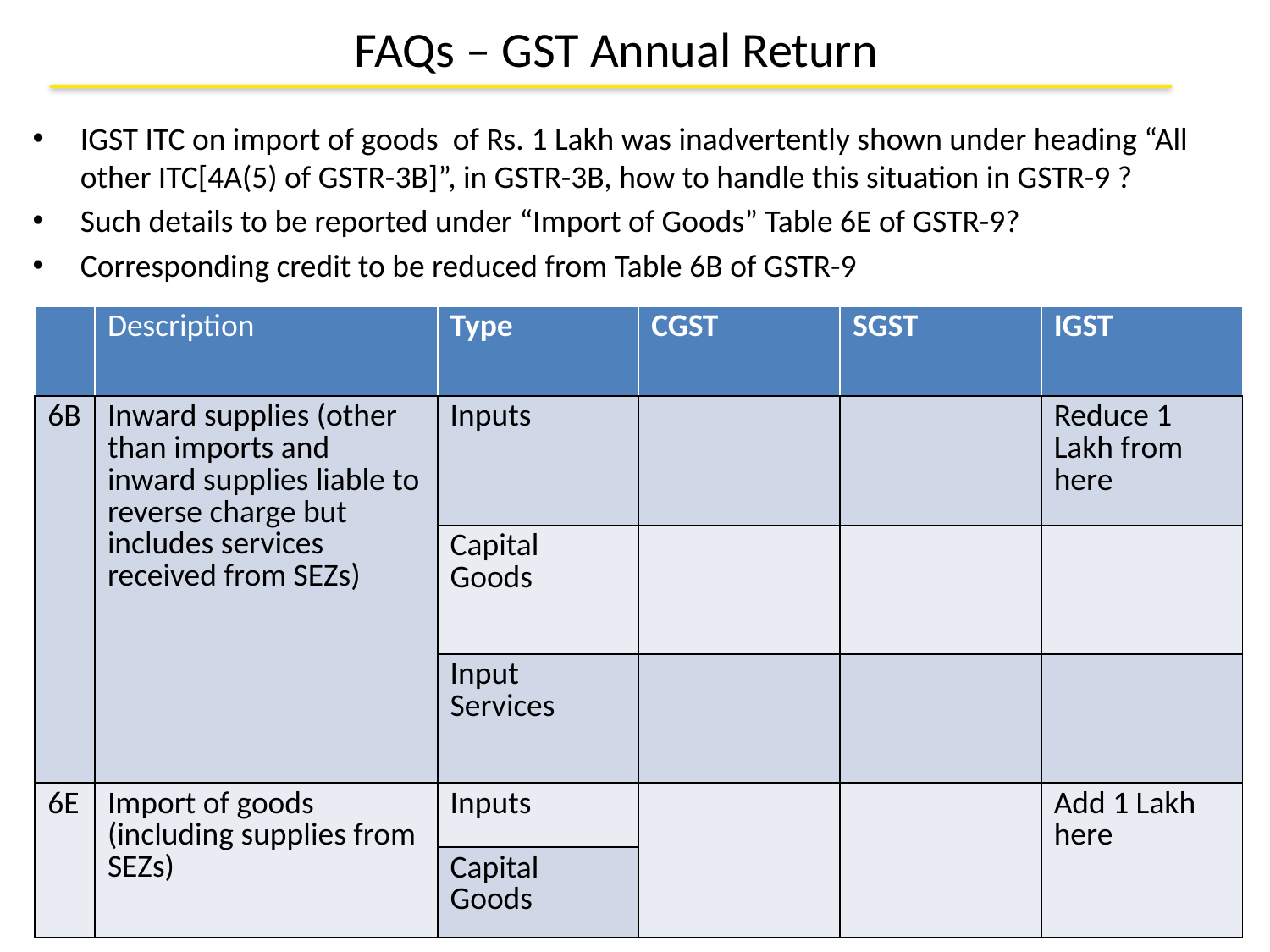

# FAQs – GST Annual Return
IGST ITC on import of goods  of Rs. 1 Lakh was inadvertently shown under heading “All other ITC[4A(5) of GSTR-3B]”, in GSTR-3B, how to handle this situation in GSTR-9 ?
Such details to be reported under “Import of Goods” Table 6E of GSTR-9?
Corresponding credit to be reduced from Table 6B of GSTR-9

|  | Description | Type | CGST | SGST | IGST |
| --- | --- | --- | --- | --- | --- |
| 6B | Inward supplies (other than imports and inward supplies liable to reverse charge but includes services received from SEZs) | Inputs |  |  | Reduce 1 Lakh from here |
|  |  | Capital Goods |  |  |  |
|  |  | Input Services |  |  |  |
| 6E | Import of goods (including supplies from SEZs) | Inputs |  |  | Add 1 Lakh here |
|  |  | Capital Goods |  |  |  |
16